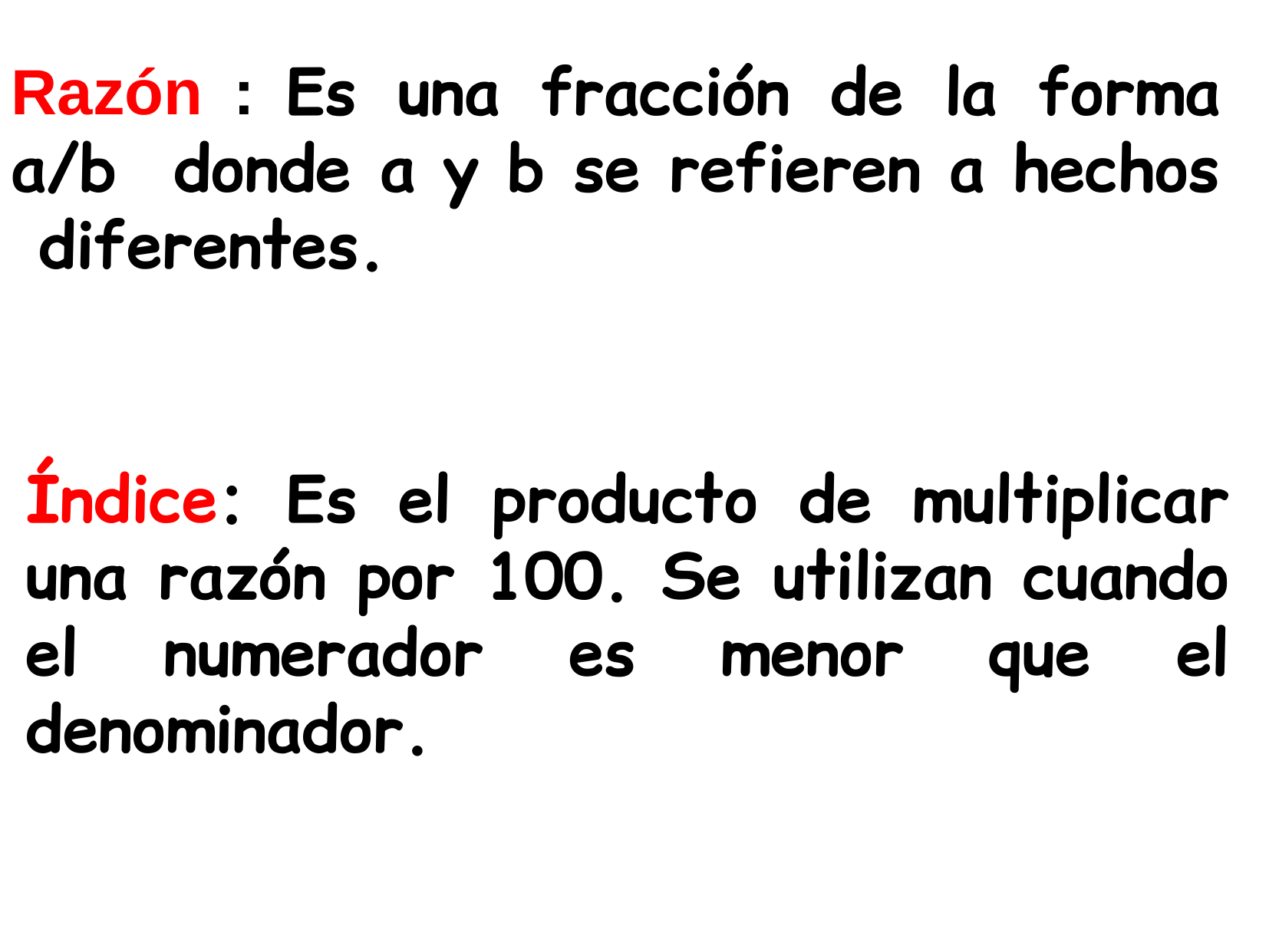

Razón : Es una fracción de la forma a/b  donde a y b se refieren a hechos  diferentes.
Índice: Es el producto de multiplicar una razón por 100. Se utilizan cuando el numerador es menor que el denominador.